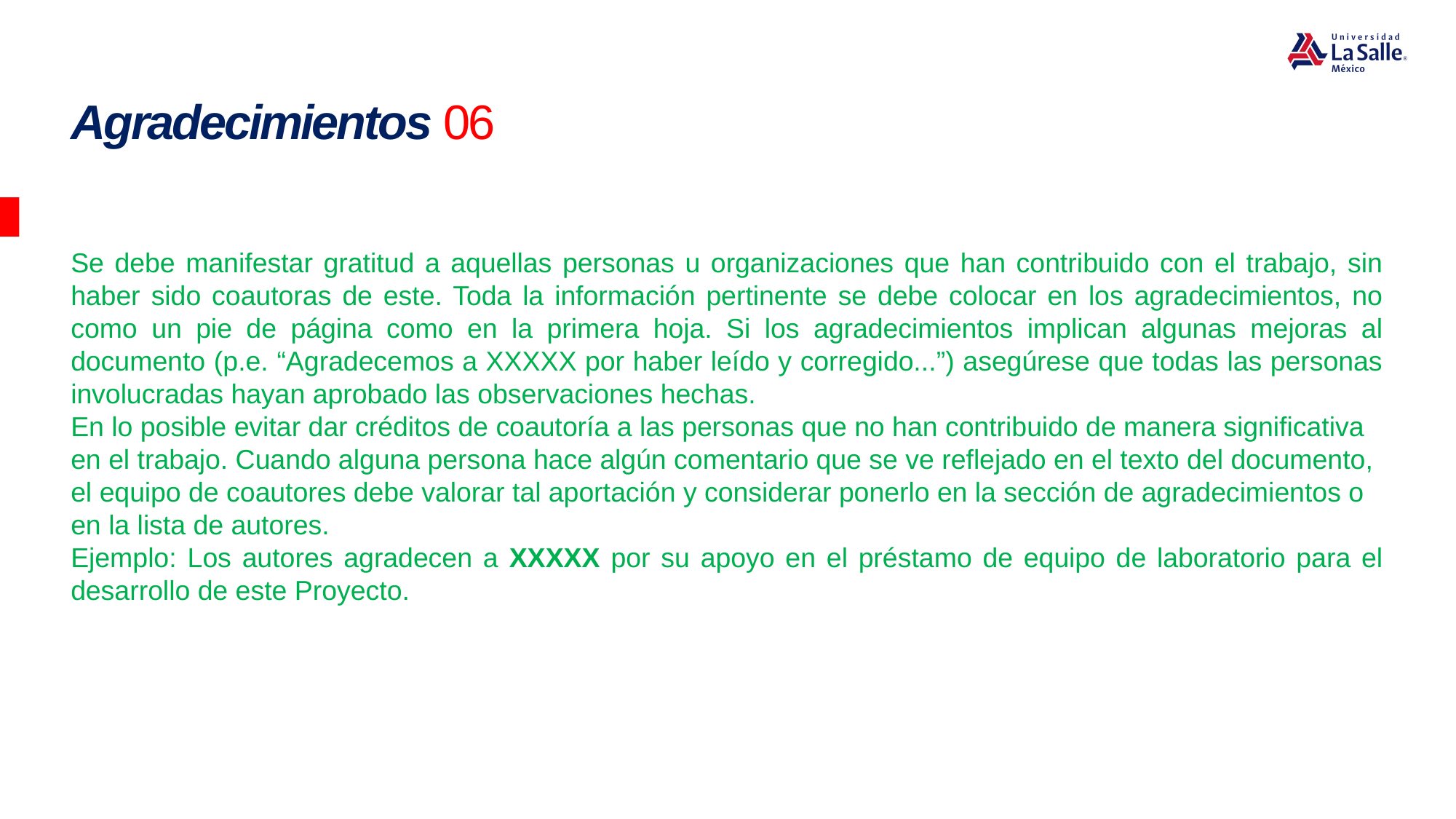

Agradecimientos 06

Se debe manifestar gratitud a aquellas personas u organizaciones que han contribuido con el trabajo, sin haber sido coautoras de este. Toda la información pertinente se debe colocar en los agradecimientos, no como un pie de página como en la primera hoja. Si los agradecimientos implican algunas mejoras al documento (p.e. “Agradecemos a XXXXX por haber leído y corregido...”) asegúrese que todas las personas involucradas hayan aprobado las observaciones hechas.
En lo posible evitar dar créditos de coautoría a las personas que no han contribuido de manera significativa en el trabajo. Cuando alguna persona hace algún comentario que se ve reflejado en el texto del documento, el equipo de coautores debe valorar tal aportación y considerar ponerlo en la sección de agradecimientos o en la lista de autores.
Ejemplo: Los autores agradecen a XXXXX por su apoyo en el préstamo de equipo de laboratorio para el desarrollo de este Proyecto.